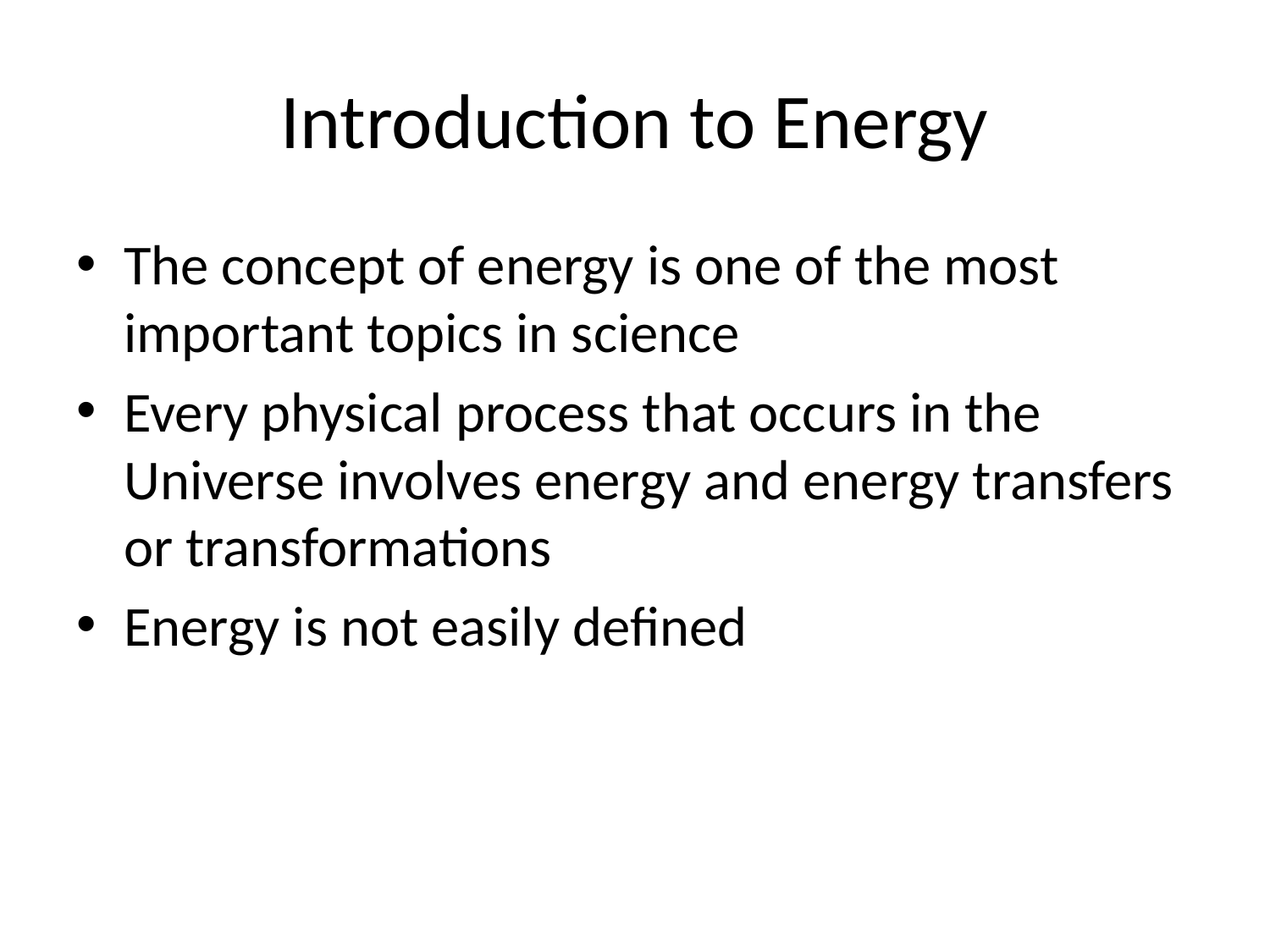

# Introduction to Energy
The concept of energy is one of the most important topics in science
Every physical process that occurs in the Universe involves energy and energy transfers or transformations
Energy is not easily defined